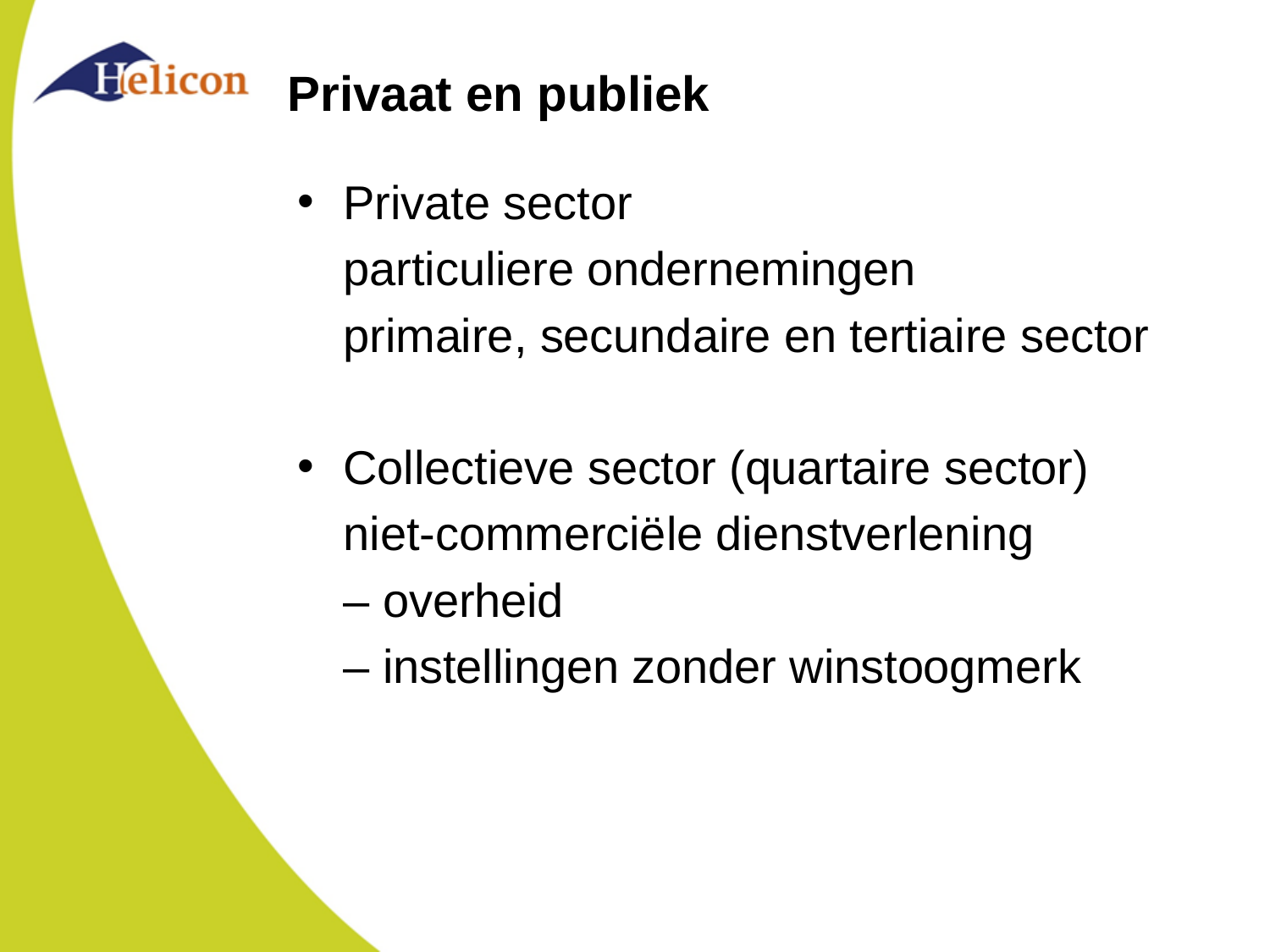

# Privaat en publiek
Private sector
		particuliere ondernemingen
		primaire, secundaire en tertiaire sector

Collectieve sector (quartaire sector)
		niet-commerciële dienstverlening
		– overheid
		– instellingen zonder winstoogmerk